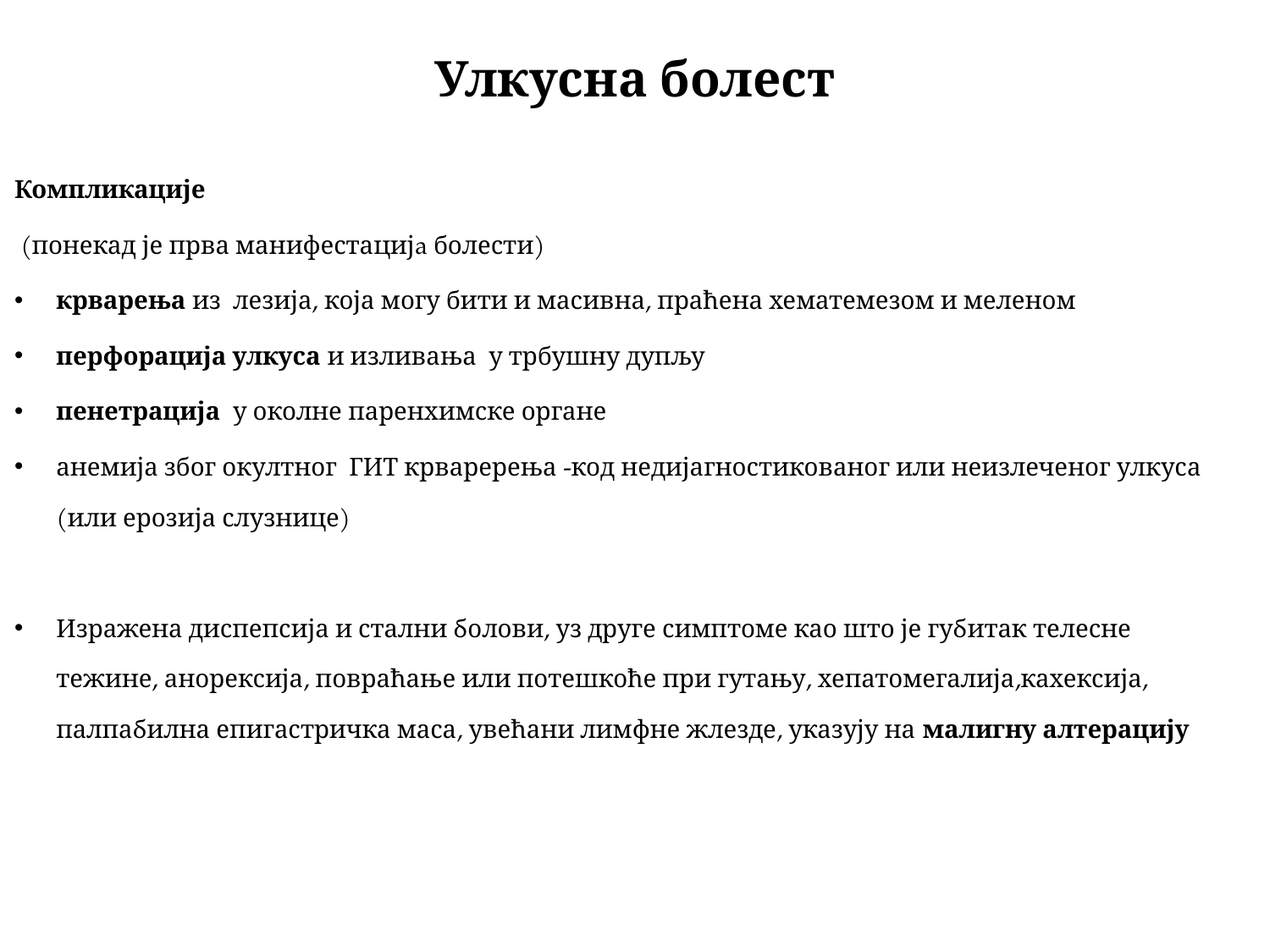

# Улкусна болест

Компликације
 (понекад је прва манифестацијa болести)
крварења из  лезија, која могу бити и масивна, праћена хематемезом и меленом
перфорација улкуса и изливања  у трбушну дупљу
пенетрација  у околне паренхимске органе
анемија због окултног  ГИТ крваререња -код недијагностикованог или неизлеченог улкуса (или ерозија слузнице)

Изражена диспепсија и стални болови, уз друге симптоме као што је губитак телесне тежине, анорексија, повраћање или потешкоће при гутању, хепатомегалија,кахексија,  палпабилна епигастричка маса, увећани лимфне жлезде, указују на малигну алтерацију